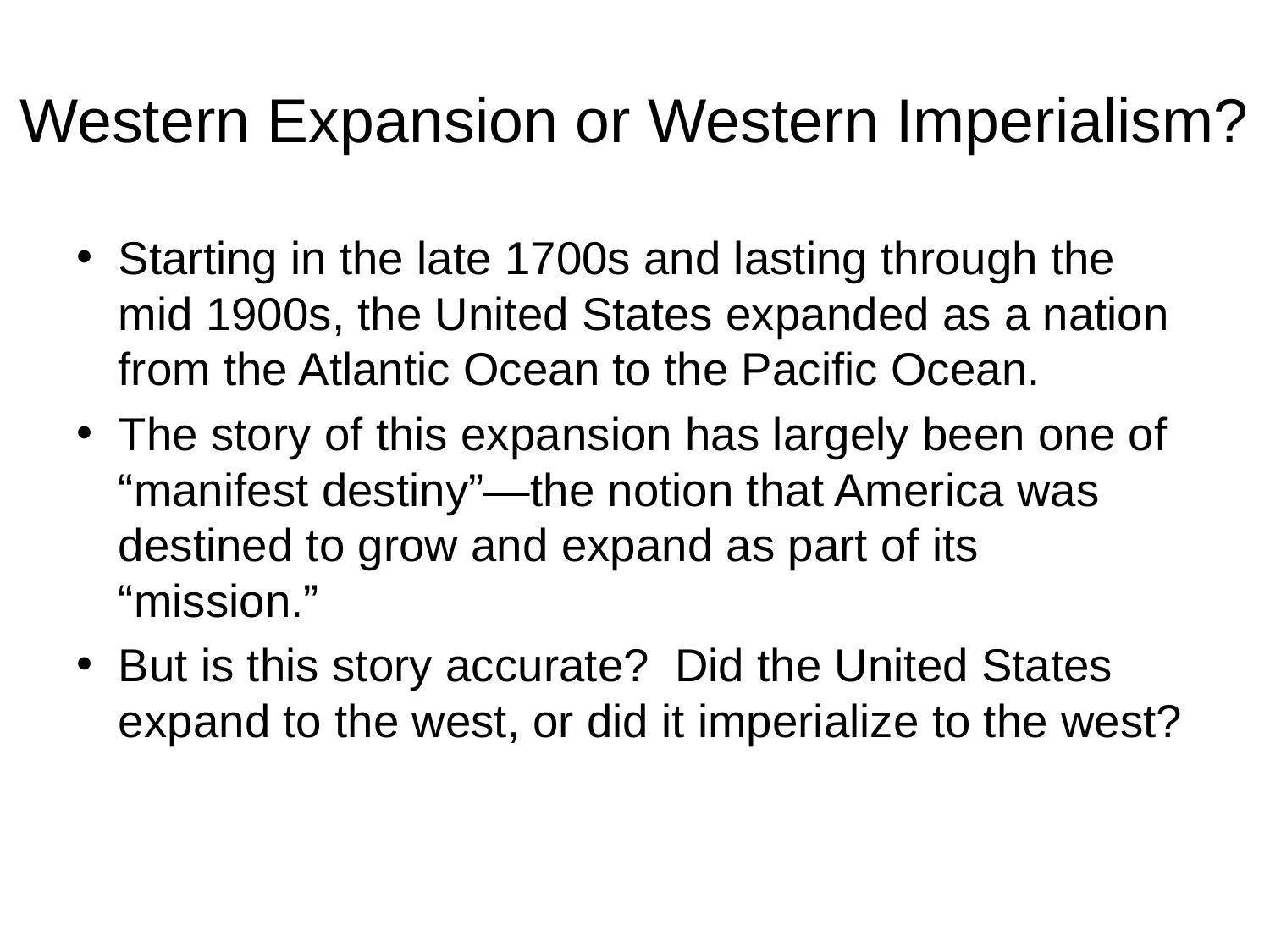

# Western Expansion or Western Imperialism?
Starting in the late 1700s and lasting through the mid 1900s, the United States expanded as a nation from the Atlantic Ocean to the Pacific Ocean.
The story of this expansion has largely been one of “manifest destiny”—the notion that America was destined to grow and expand as part of its “mission.”
But is this story accurate?  Did the United States expand to the west, or did it imperialize to the west?